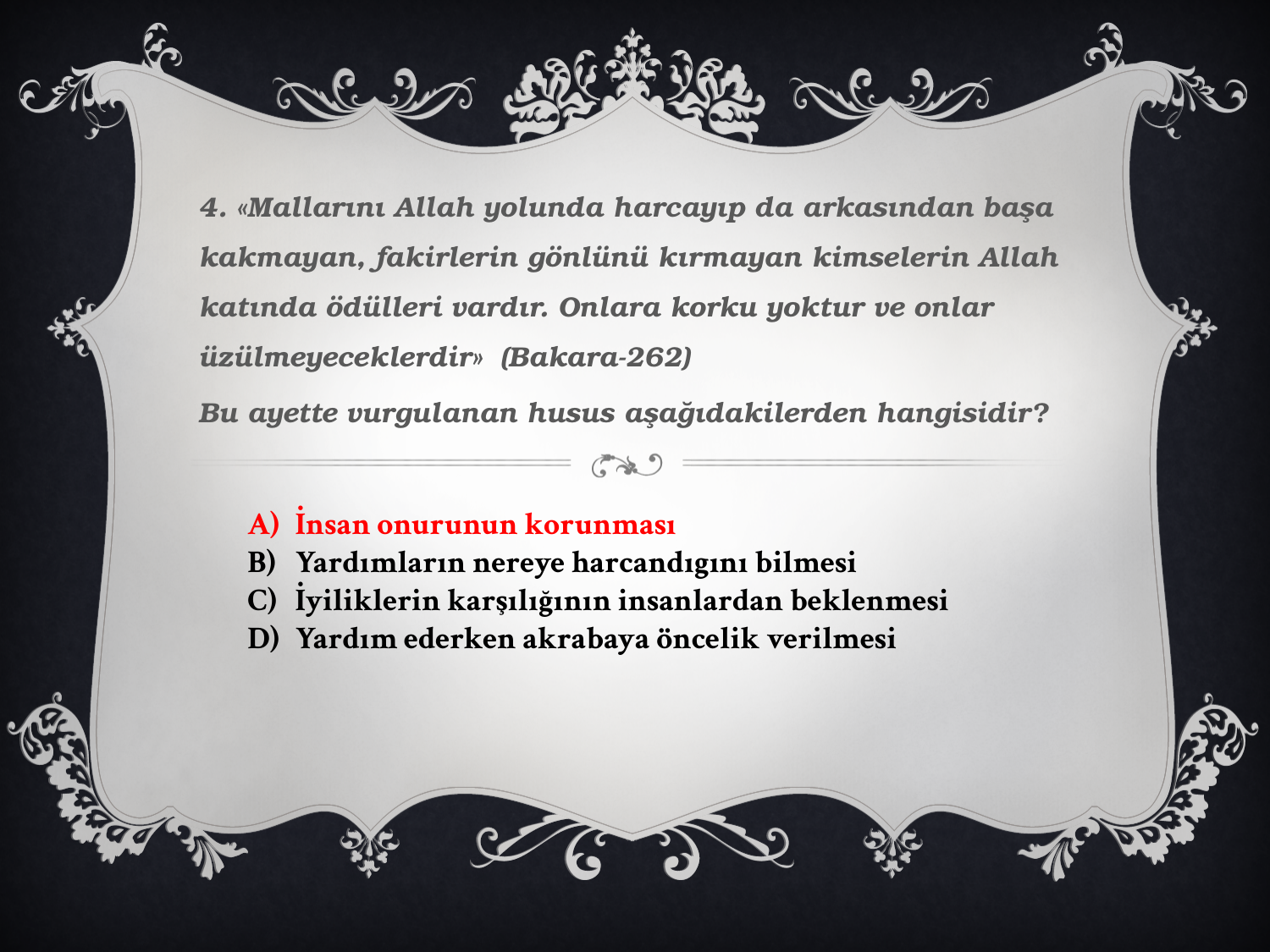

4. «Mallarını Allah yolunda harcayıp da arkasından başa kakmayan, fakirlerin gönlünü kırmayan kimselerin Allah katında ödülleri vardır. Onlara korku yoktur ve onlar üzülmeyeceklerdir»  (Bakara-262)
Bu ayette vurgulanan husus aşağıdakilerden hangisidir?
İnsan onurunun korunması
Yardımların nereye harcandıgını bilmesi
İyiliklerin karşılığının insanlardan beklenmesi
Yardım ederken akrabaya öncelik verilmesi